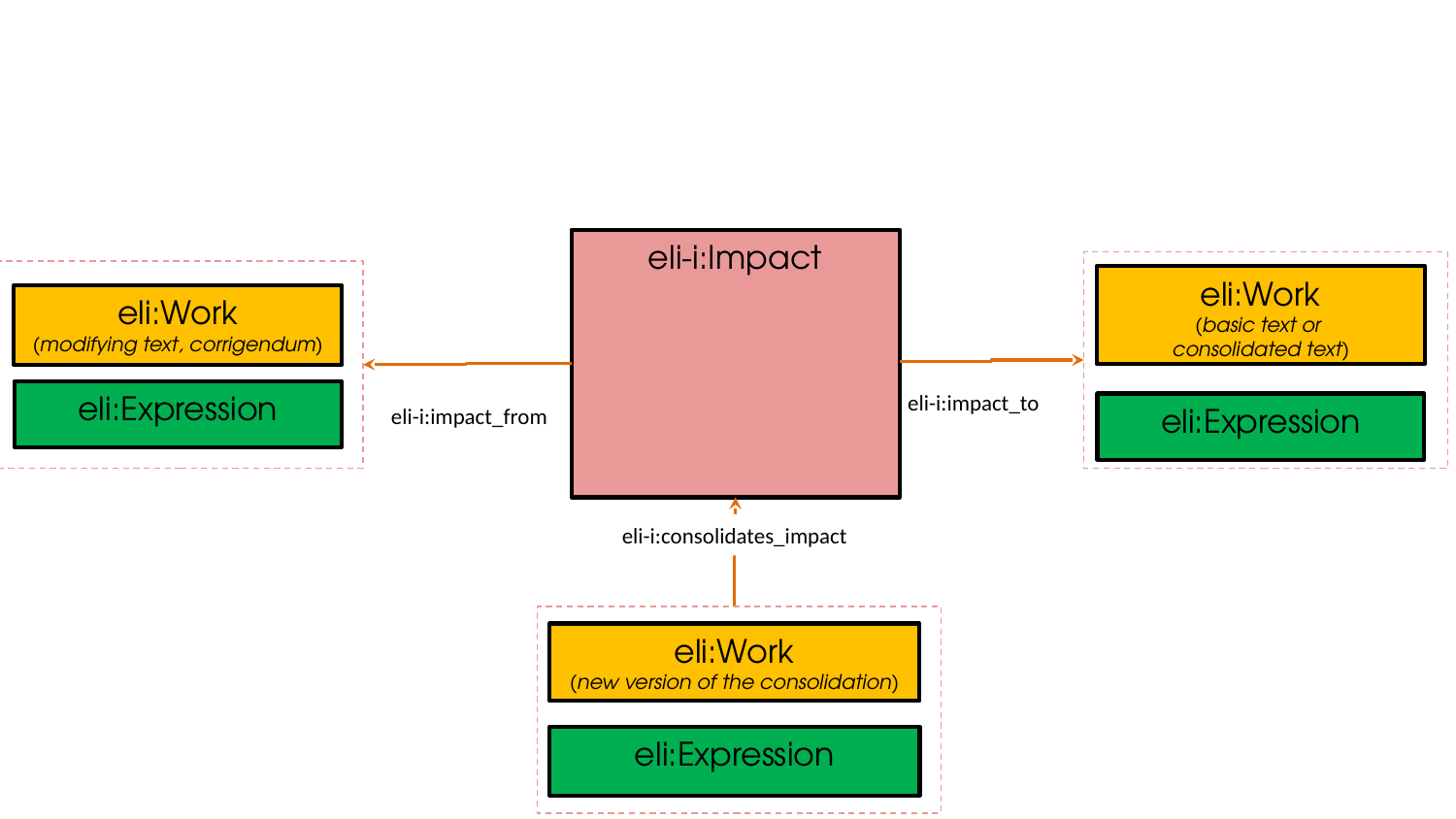

eli-i:Impact

eli:Work
(basic text or
consolidated text)
eli:Work
(modifying text, corrigendum)

eli:Expression
eli-i:impact_to
eli:Expression
eli-i:impact_from
eli-i:consolidates_impact

eli:Work
(new version of the consolidation)
eli:Expression